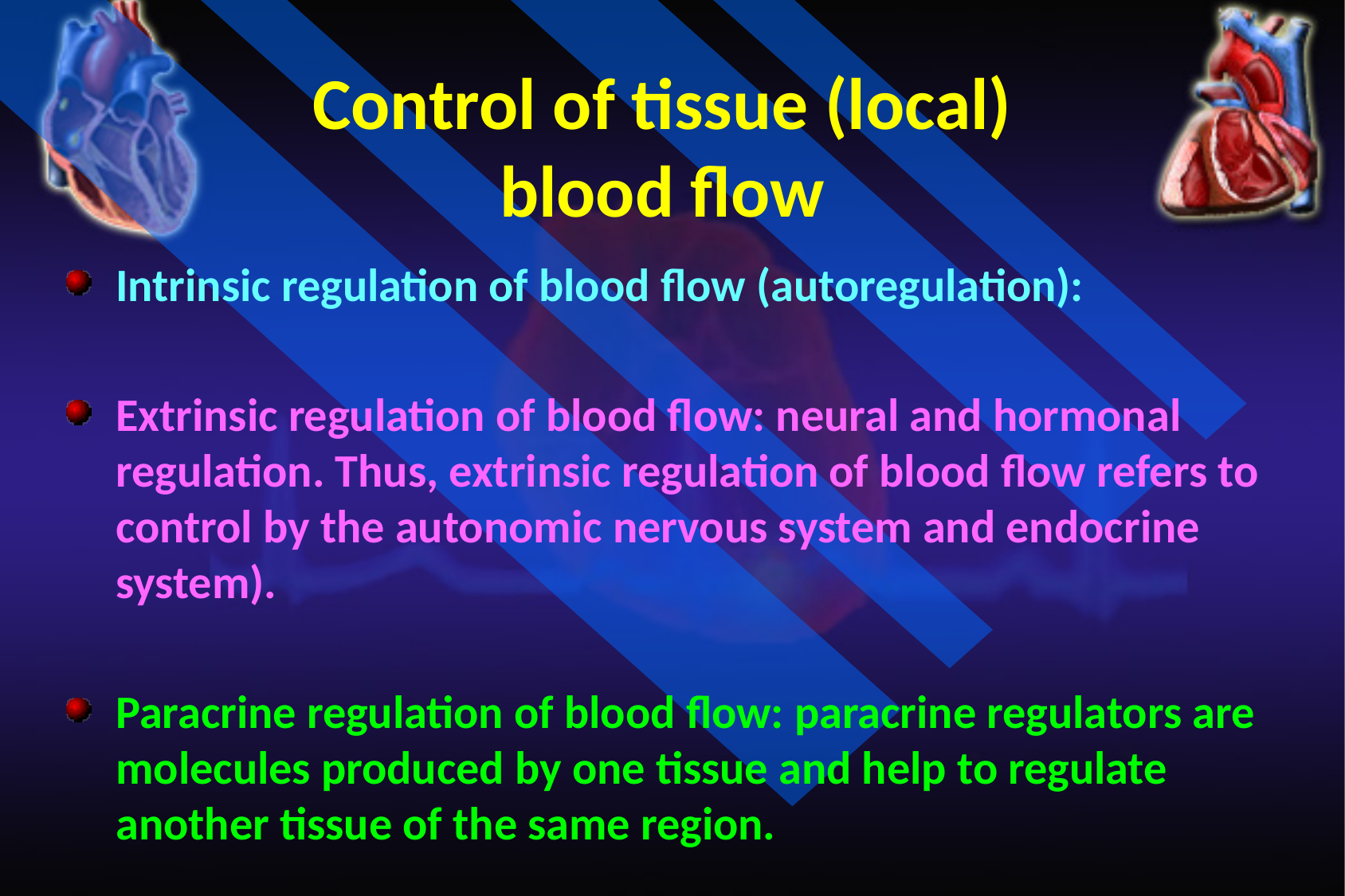

Control of tissue (local)
blood flow
Intrinsic regulation of blood flow (autoregulation):

Extrinsic regulation of blood flow: neural and hormonal regulation. Thus, extrinsic regulation of blood flow refers to control by the autonomic nervous system and endocrine system).

Paracrine regulation of blood flow: paracrine regulators are molecules produced by one tissue and help to regulate another tissue of the same region.